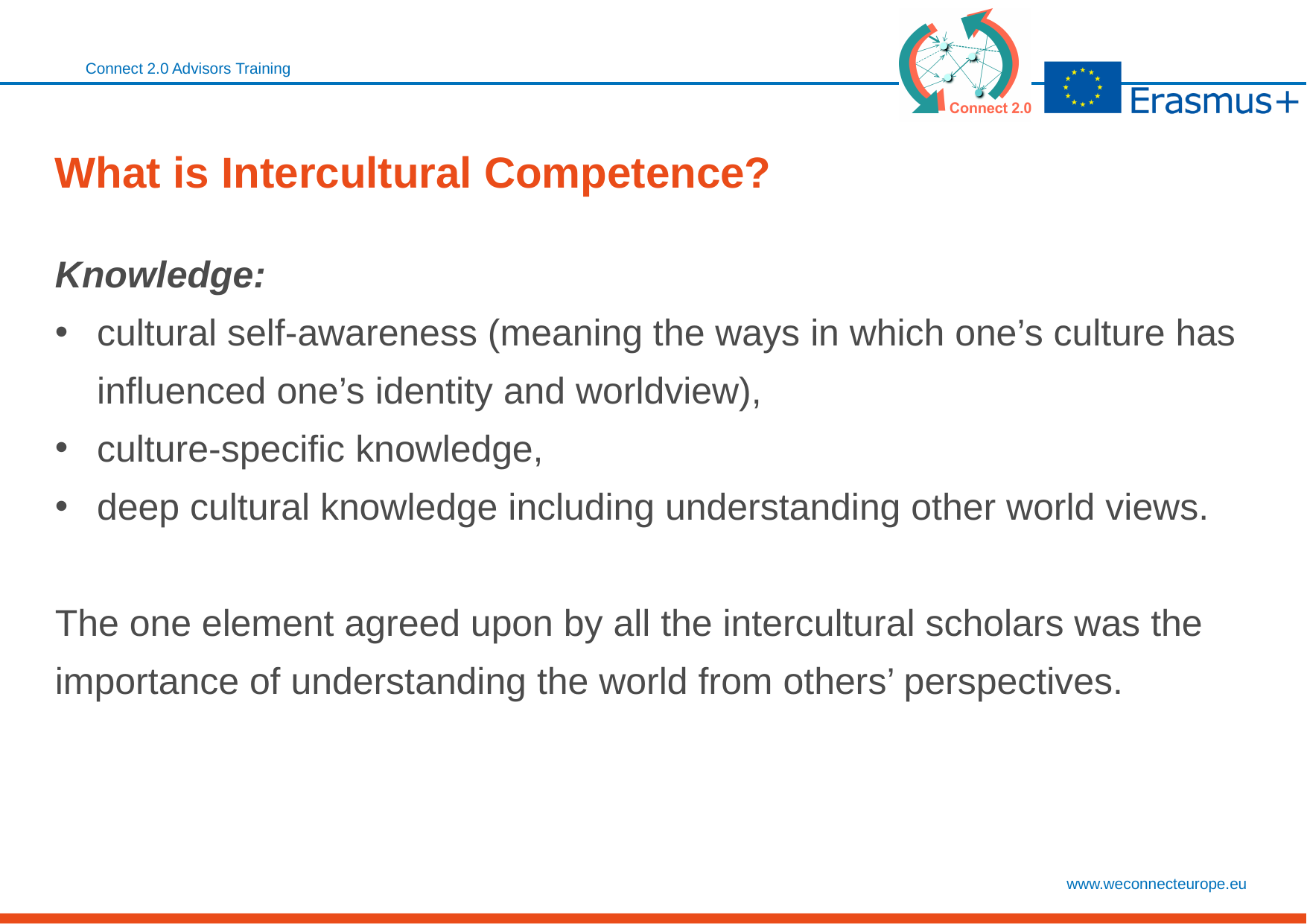

Connect 2.0 Advisors Training
# What is Intercultural Competence?
Knowledge:
cultural self-awareness (meaning the ways in which one’s culture has influenced one’s identity and worldview),
culture-specific knowledge,
deep cultural knowledge including understanding other world views.

The one element agreed upon by all the intercultural scholars was the importance of understanding the world from others’ perspectives.